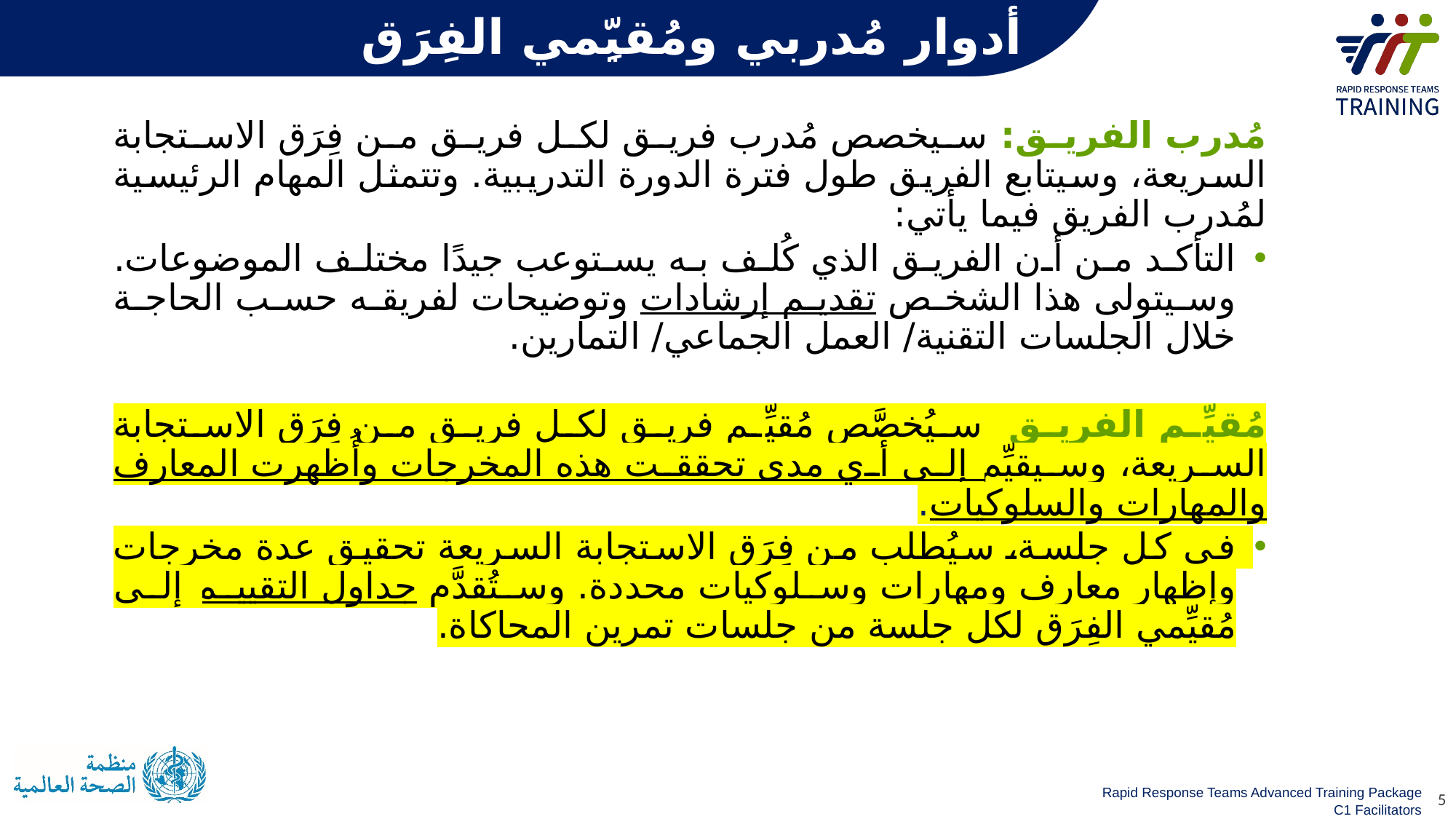

# أدوار مُدربي ومُقيِّمي الفِرَق
مُدرب الفريق: سيخصص مُدرب فريق لكل فريق من فِرَق الاستجابة السريعة، وسيتابع الفريق طول فترة الدورة التدريبية. وتتمثل المهام الرئيسية لمُدرب الفريق فيما يأتي:
التأكد من أن الفريق الذي كُلف به يستوعب جيدًا مختلف الموضوعات. وسيتولى هذا الشخص تقديم إرشادات وتوضيحات لفريقه حسب الحاجة خلال الجلسات التقنية/ العمل الجماعي/ التمارين.

مُقيِّم الفريق: سيُخصَّص مُقيِّم فريق لكل فريق من فِرَق الاستجابة السريعة، وسيقيِّم إلى أي مدى تحققت هذه المخرجات وأُظهرت المعارف والمهارات والسلوكيات.
في كل جلسة، سيُطلب من فِرَق الاستجابة السريعة تحقيق عدة مخرجات وإظهار معارف ومهارات وسلوكيات محددة. وستُقدَّم جداول التقييم إلى مُقيِّمي الفِرَق لكل جلسة من جلسات تمرين المحاكاة.